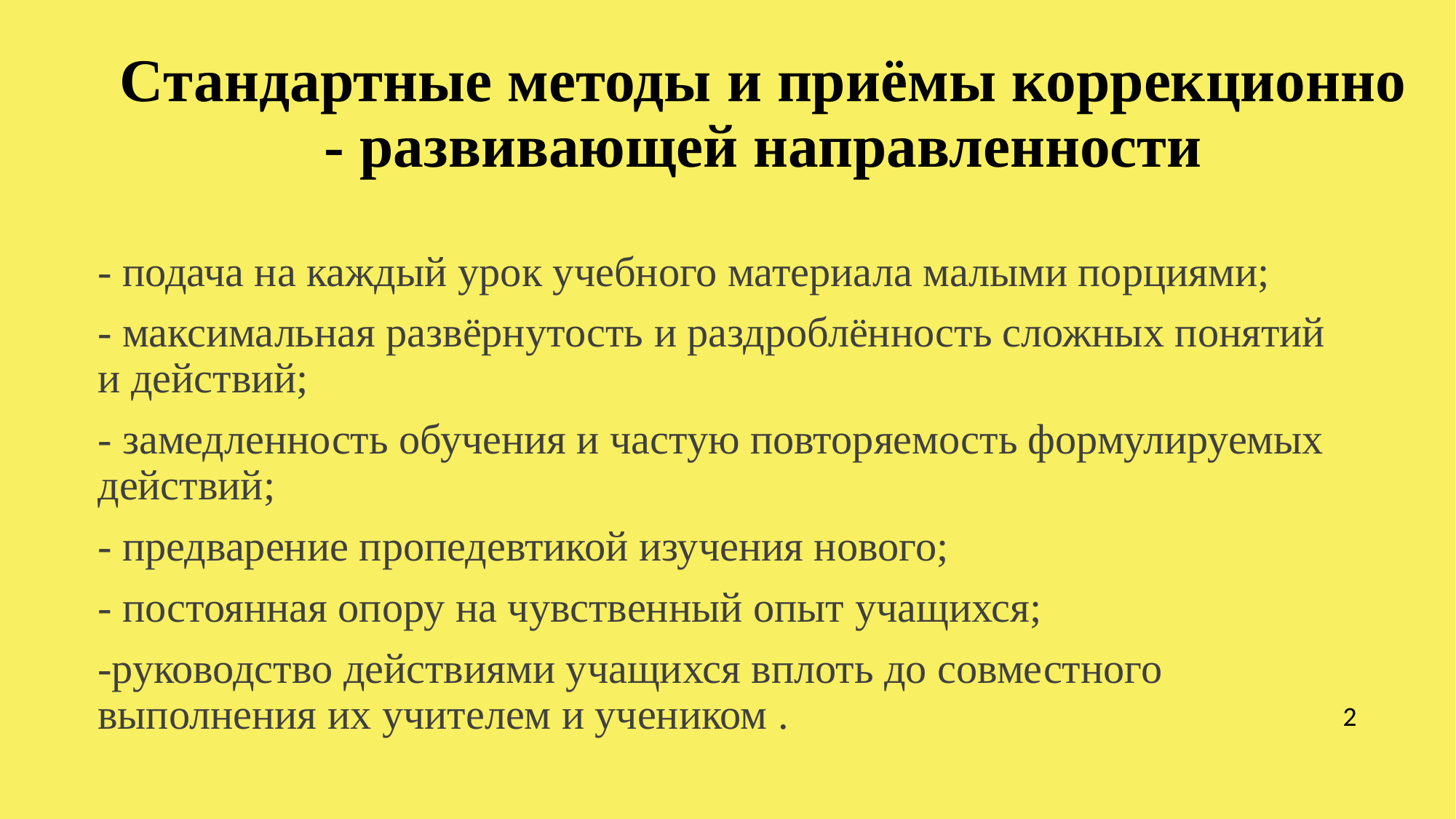

# Стандартные методы и приёмы коррекционно - развивающей направленности
- подача на каждый урок учебного материала малыми порциями;
- максимальная развёрнутость и раздроблённость сложных понятий и действий;
- замедленность обучения и частую повторяемость формулируемых действий;
- предварение пропедевтикой изучения нового;
- постоянная опору на чувственный опыт учащихся;
-руководство действиями учащихся вплоть до совместного выполнения их учителем и учеником .
2